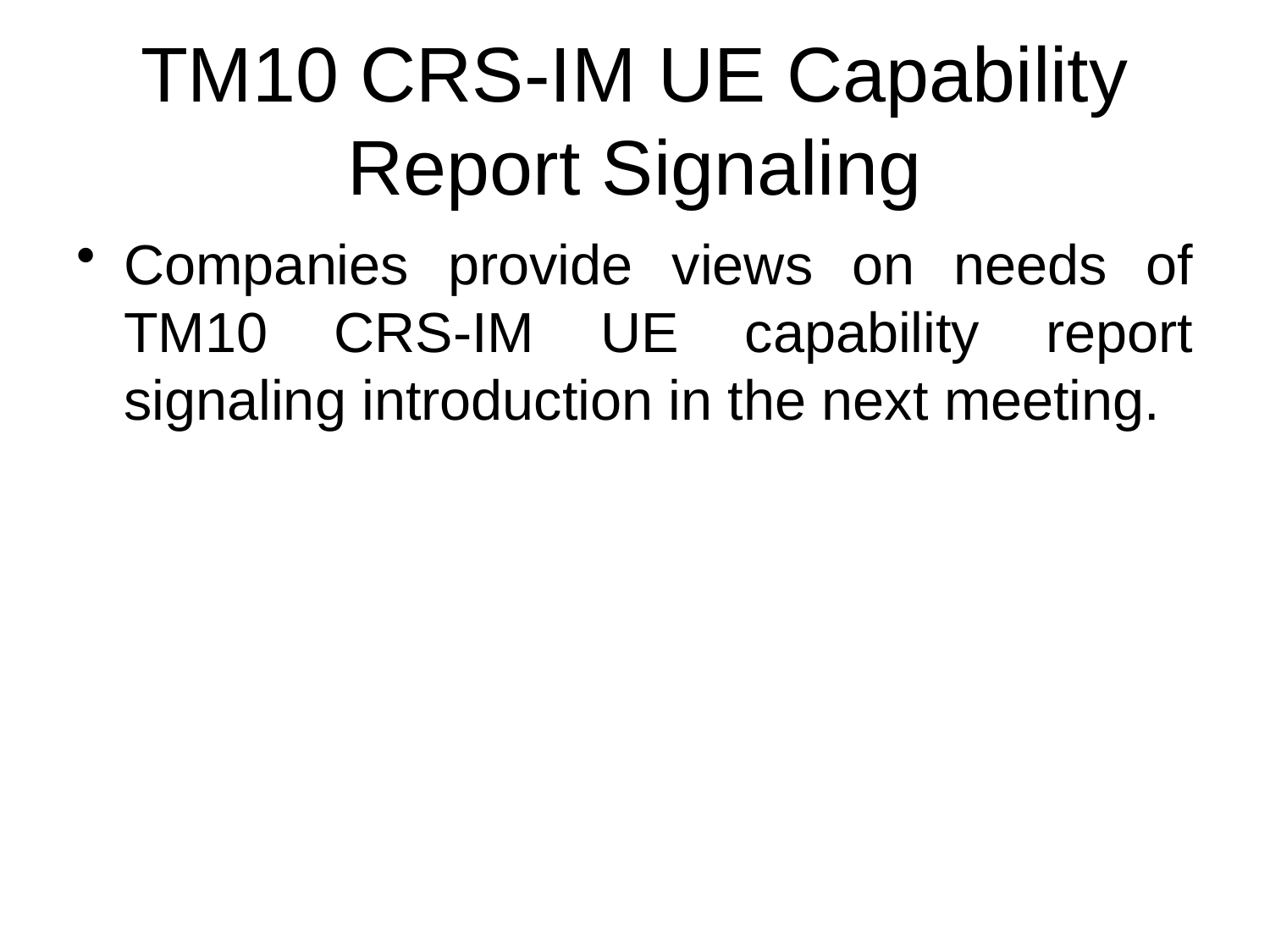

# TM10 CRS-IM UE Capability Report Signaling
Companies provide views on needs of TM10 CRS-IM UE capability report signaling introduction in the next meeting.